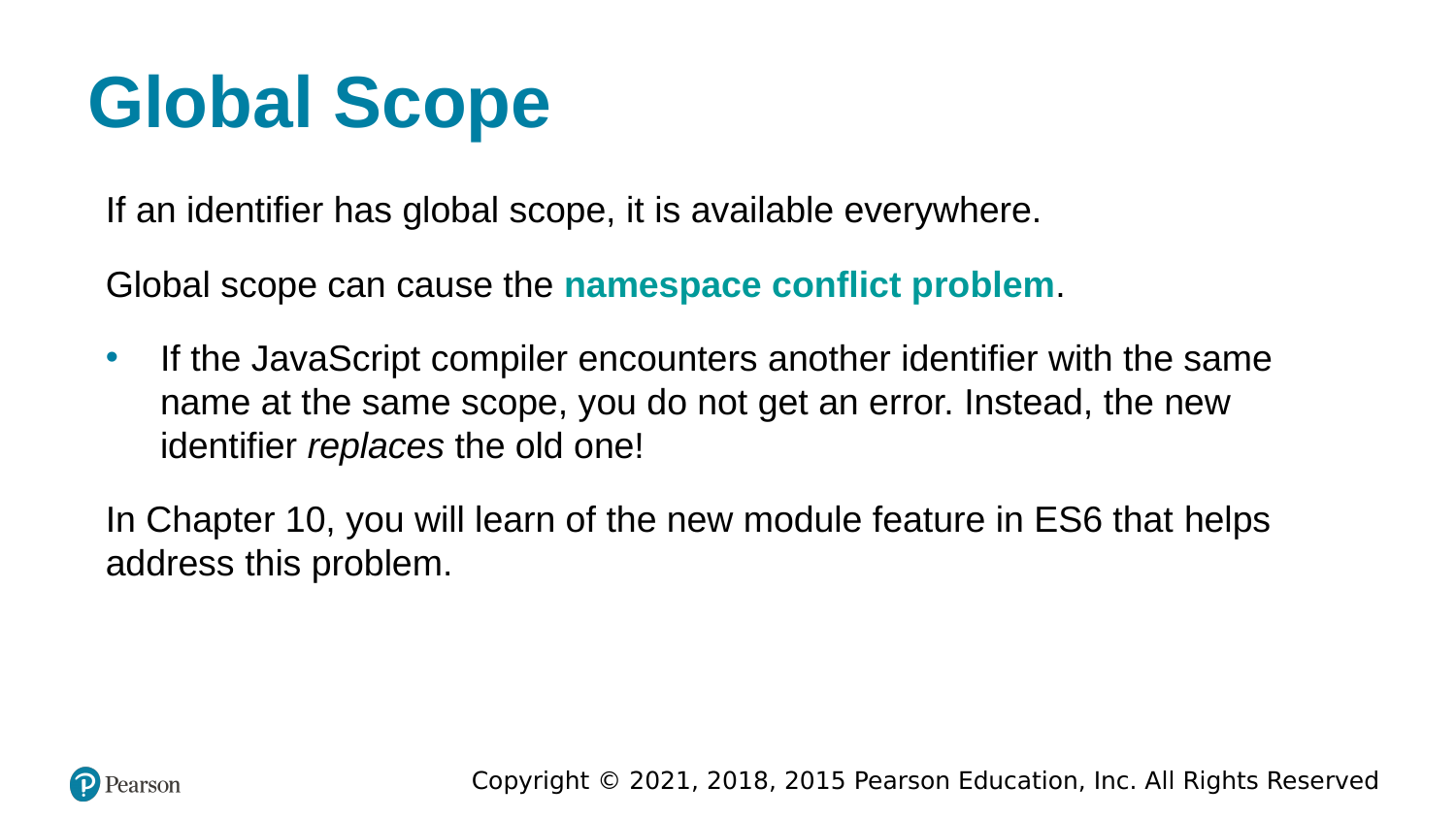

# Global Scope
If an identifier has global scope, it is available everywhere.
Global scope can cause the namespace conflict problem.
If the JavaScript compiler encounters another identifier with the same name at the same scope, you do not get an error. Instead, the new identifier replaces the old one!
In Chapter 10, you will learn of the new module feature in ES6 that helps address this problem.